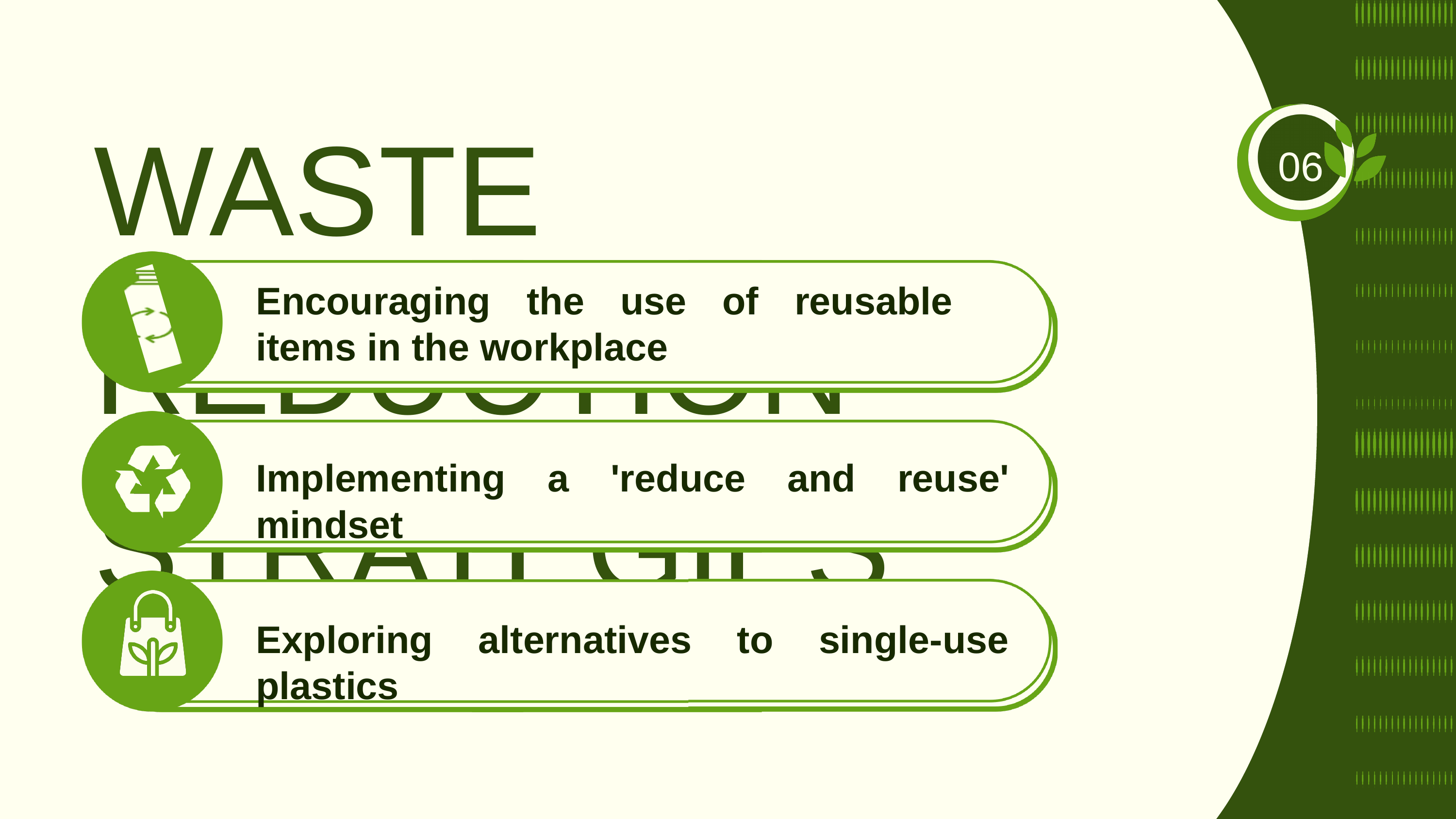

WASTE REDUCTION STRATEGIES

06

Encouraging the use of reusable items in the workplace

Implementing a 'reduce and reuse' mindset

Exploring alternatives to single-use plastics